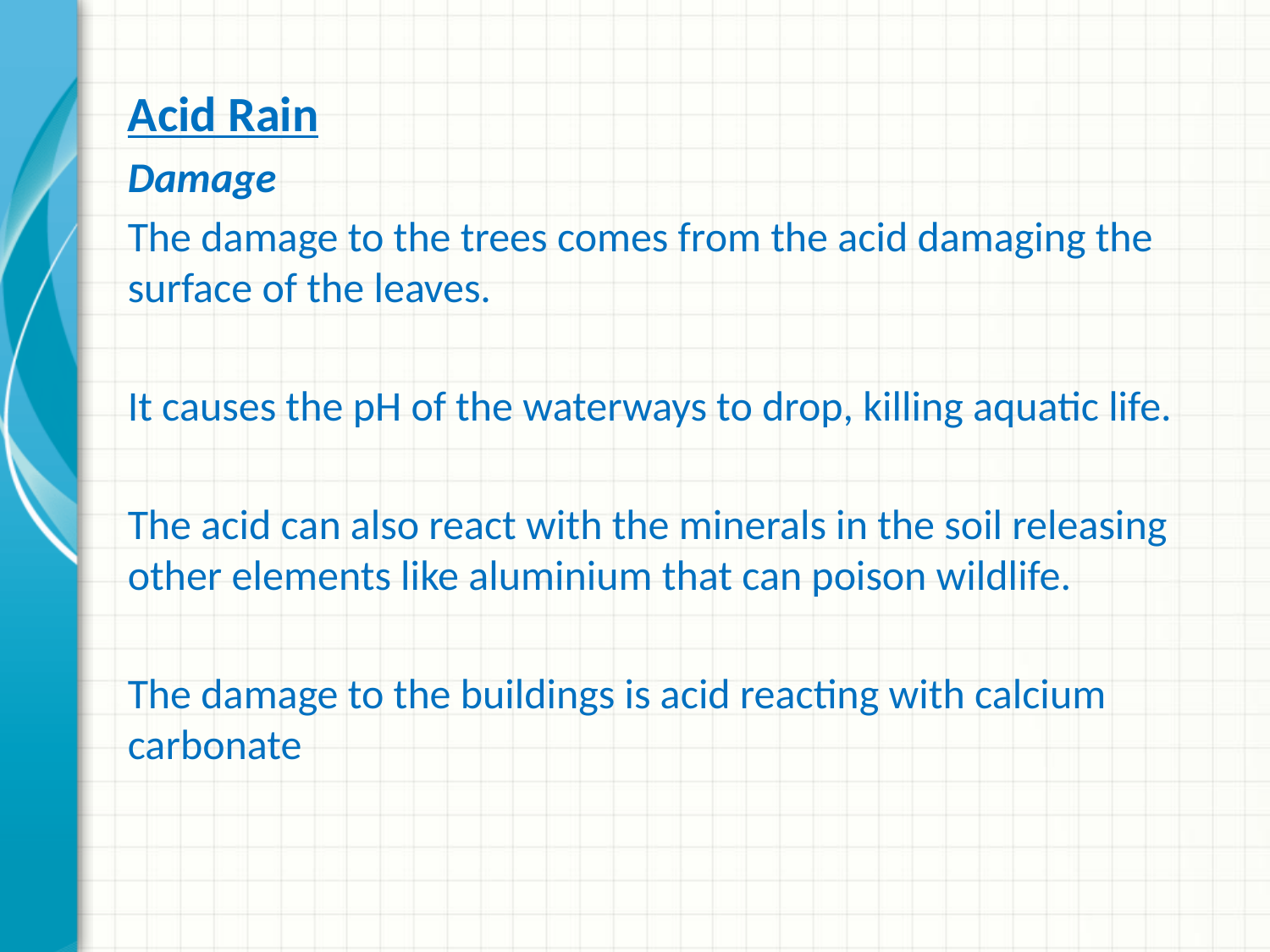

Acid Rain
Damage
The damage to the trees comes from the acid damaging the surface of the leaves.

It causes the pH of the waterways to drop, killing aquatic life.

The acid can also react with the minerals in the soil releasing other elements like aluminium that can poison wildlife.

The damage to the buildings is acid reacting with calcium carbonate